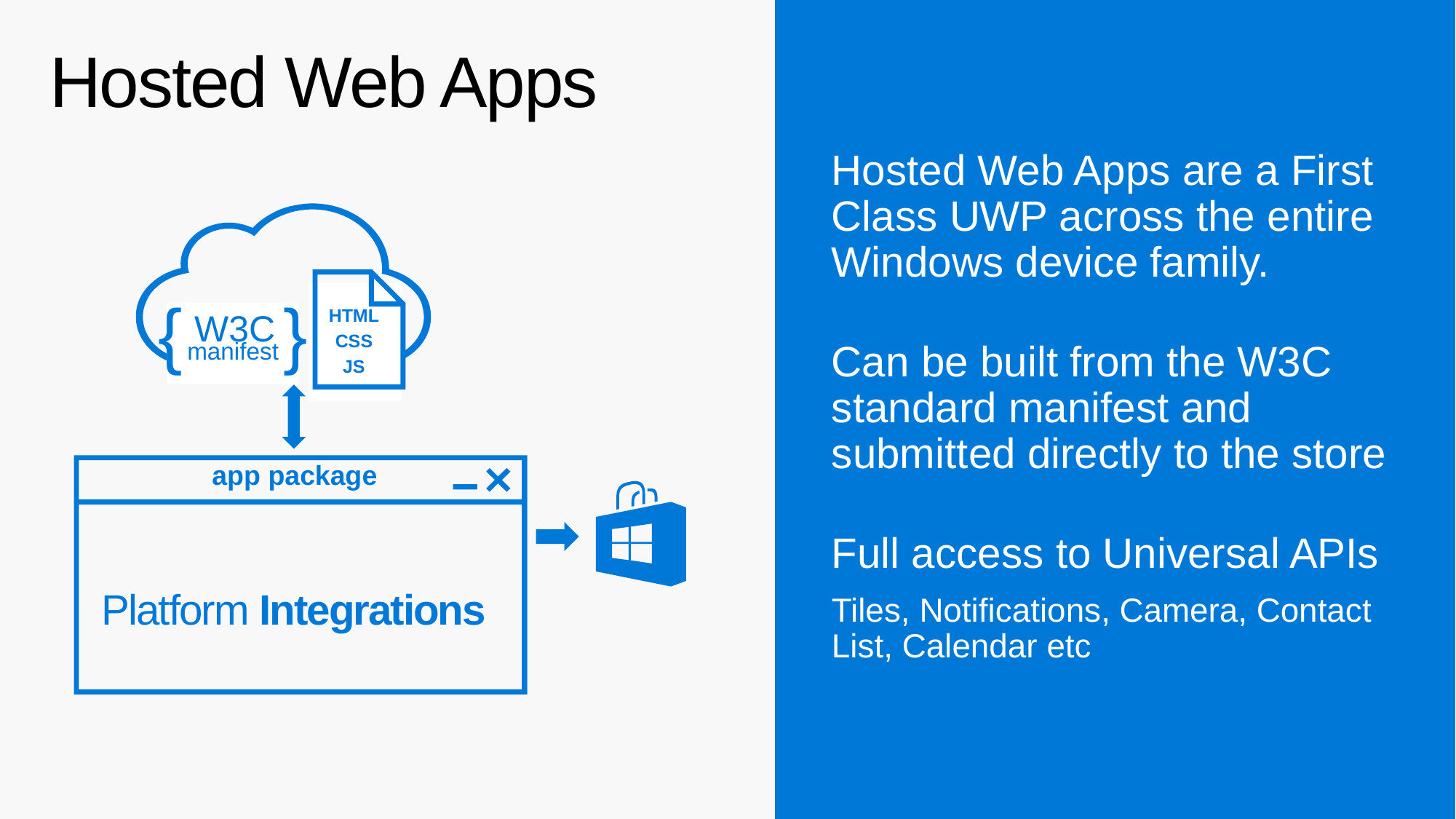

# Hosted Web Apps
Hosted Web Apps are a First Class UWP across the entire Windows device family.
Can be built from the W3C standard manifest and submitted directly to the store
Full access to Universal APIs
Tiles, Notifications, Camera, Contact List, Calendar etc

HTML
CSS
JS

{     }
W3C
manifest

app package

Platform Integrations